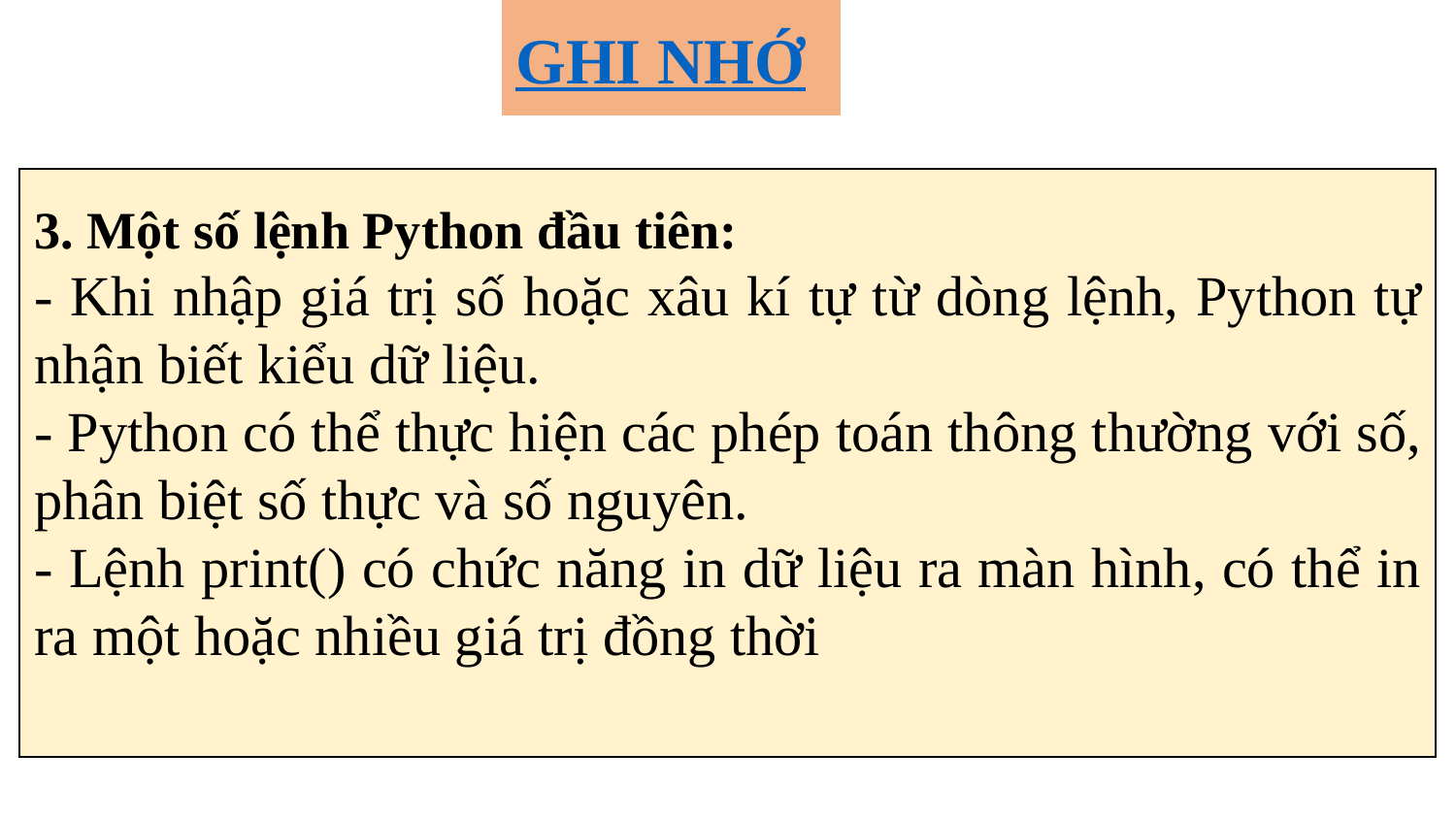

GHI NHỚ
3. Một số lệnh Python đầu tiên:
- Khi nhập giá trị số hoặc xâu kí tự từ dòng lệnh, Python tự nhận biết kiểu dữ liệu.
- Python có thể thực hiện các phép toán thông thường với số, phân biệt số thực và số nguyên.
- Lệnh print() có chức năng in dữ liệu ra màn hình, có thể in ra một hoặc nhiều giá trị đồng thời